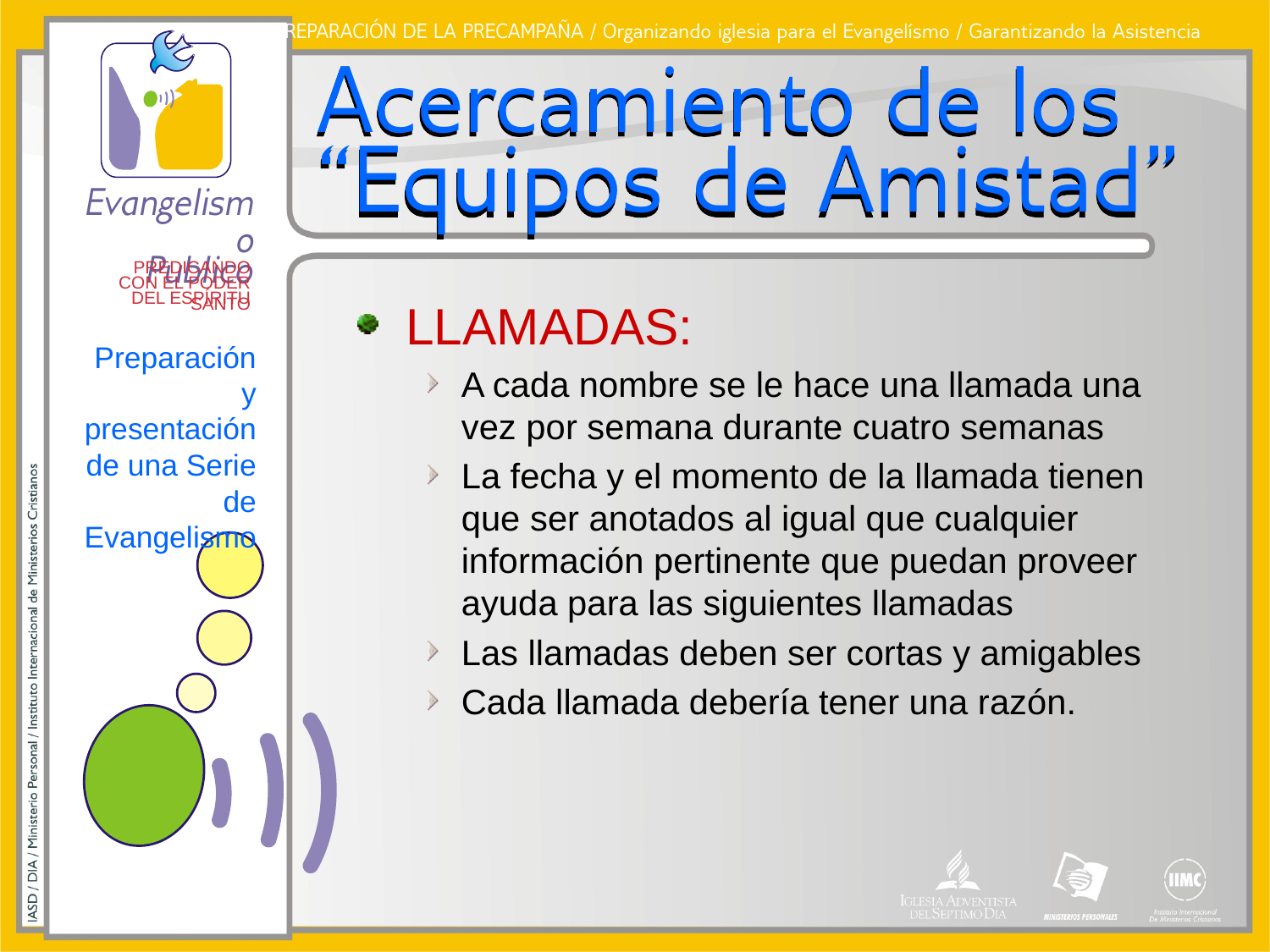

PREPARACIÓN DE LA PRECAMPAÑA / Organizando iglesia para el Evangelísmo / Garantizando la Asistencia
# Acercamiento de los “Equipos de Amistad”
LLAMADAS:
A cada nombre se le hace una llamada una vez por semana durante cuatro semanas
La fecha y el momento de la llamada tienen que ser anotados al igual que cualquier información pertinente que puedan proveer ayuda para las siguientes llamadas
Las llamadas deben ser cortas y amigables
Cada llamada debería tener una razón.